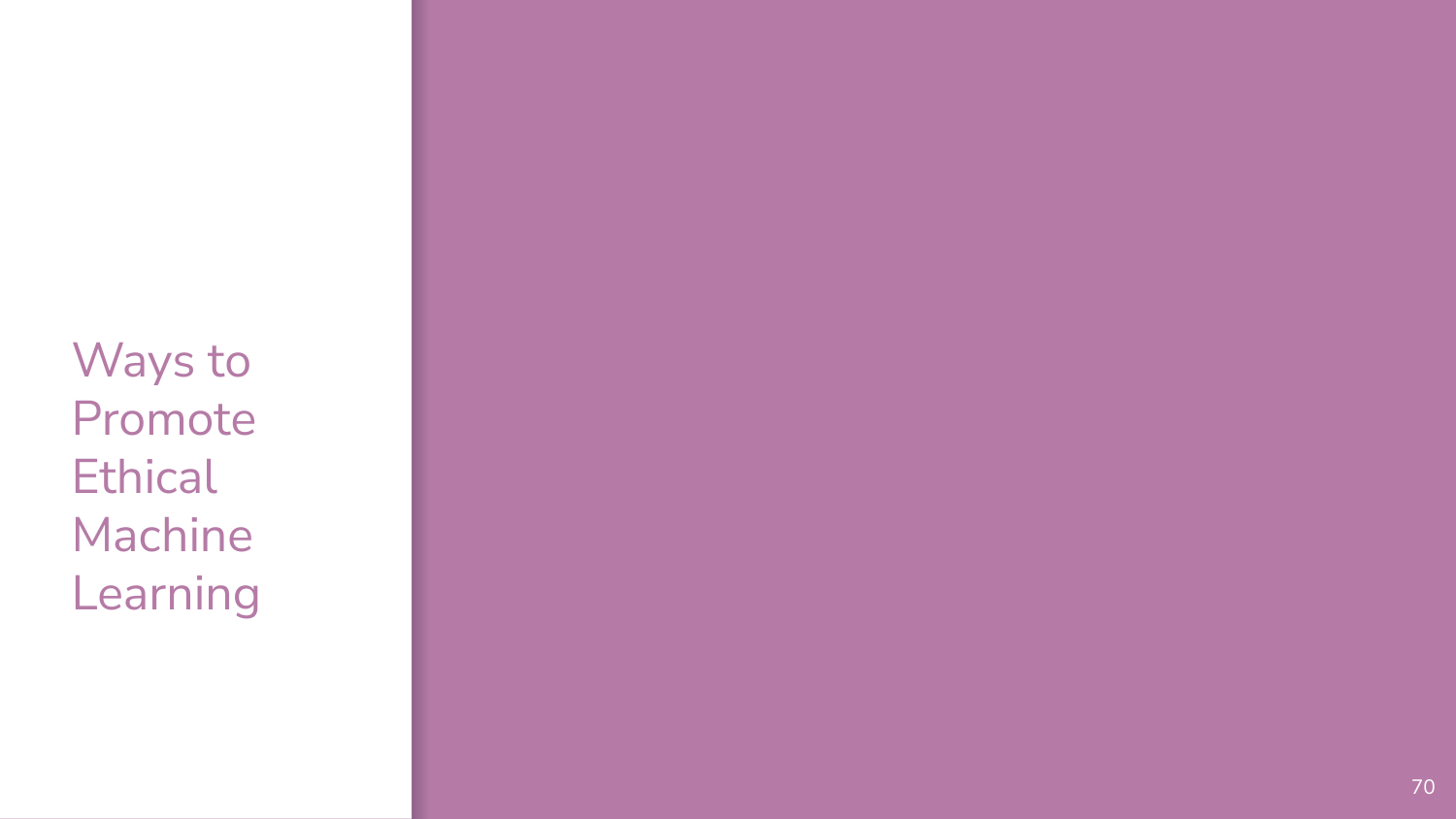

# Ways to Promote Ethical Machine Learning

70